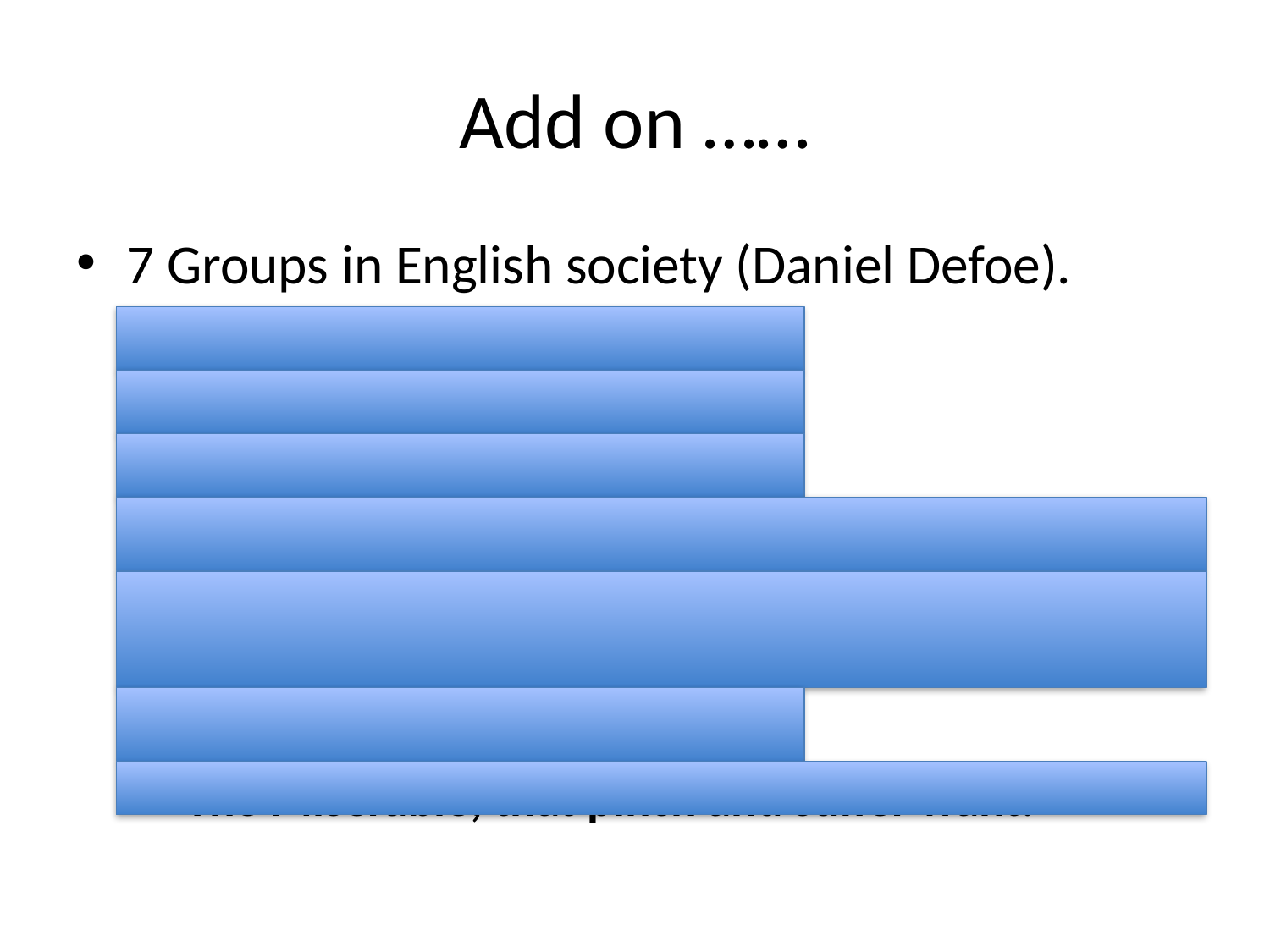

# Add on ……
7 Groups in English society (Daniel Defoe).
The Great – who live profusely
The Rich, who life plentifully
The Middle Sort, who live well
The Working Trades, labor hard, but feel no  want.
The Country People – Farmers etc who fare indifferently
The poor, that fare hard
The Miserable, that pinch and suffer want.